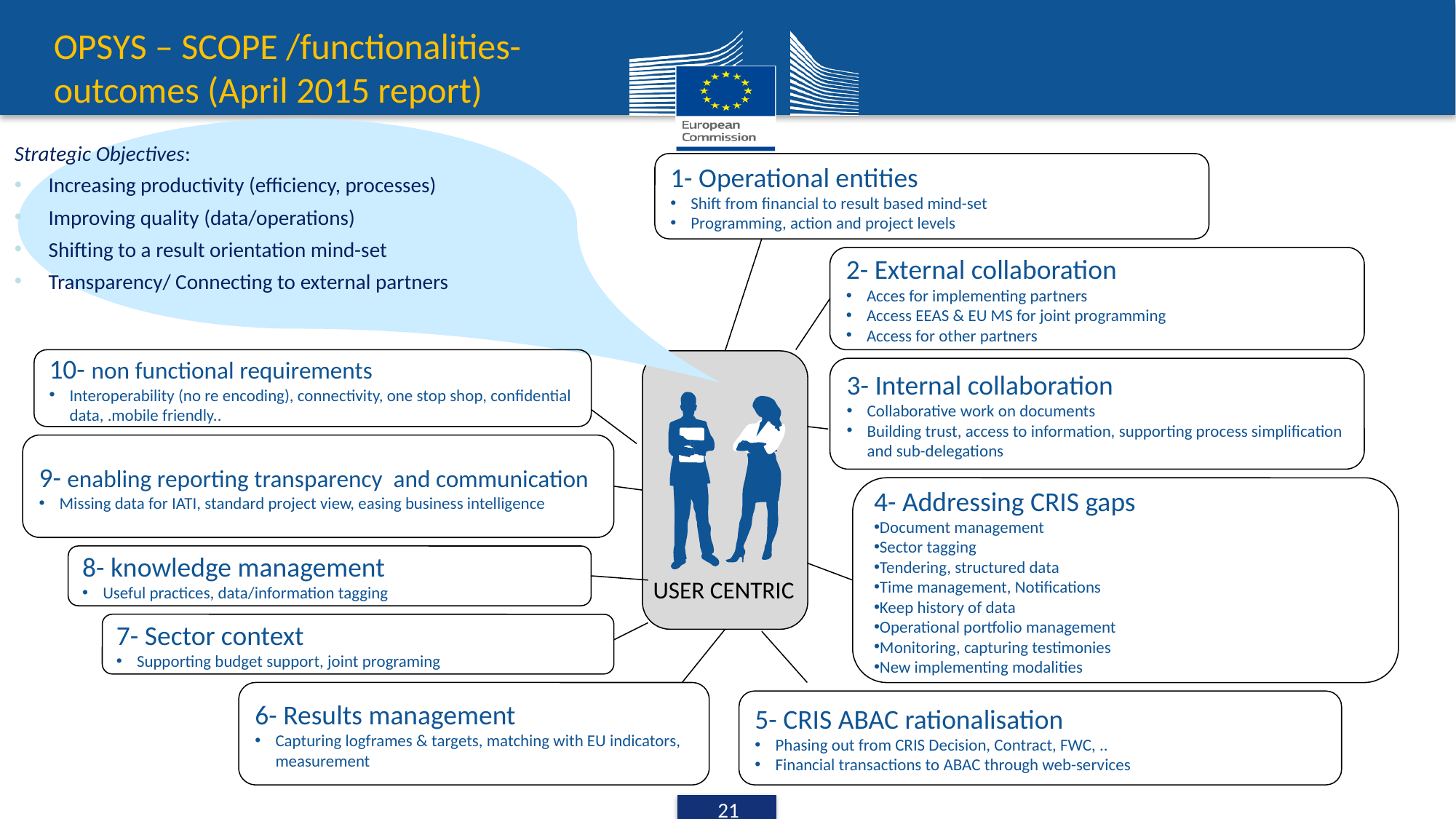

OPSYS – SCOPE /functionalities-outcomes (April 2015 report)
Strategic Objectives:
Increasing productivity (efficiency, processes)
Improving quality (data/operations)
Shifting to a result orientation mind-set
Transparency/ Connecting to external partners
1- Operational entities
Shift from financial to result based mind-set
Programming, action and project levels
2- External collaboration
Acces for implementing partners
Access EEAS & EU MS for joint programming
Access for other partners
10- non functional requirements
Interoperability (no re encoding), connectivity, one stop shop, confidential data, .mobile friendly..
3- Internal collaboration
Collaborative work on documents
Building trust, access to information, supporting process simplification and sub-delegations

9- enabling reporting transparency  and communication
Missing data for IATI, standard project view, easing business intelligence
4- Addressing CRIS gaps
Document management
Sector tagging
Tendering, structured data
Time management, Notifications
Keep history of data
Operational portfolio management
Monitoring, capturing testimonies
New implementing modalities
8- knowledge management
Useful practices, data/information tagging
USER CENTRIC
7- Sector context
Supporting budget support, joint programing
6- Results management
Capturing logframes & targets, matching with EU indicators, measurement
5- CRIS ABAC rationalisation
Phasing out from CRIS Decision, Contract, FWC, ..
Financial transactions to ABAC through web-services
21